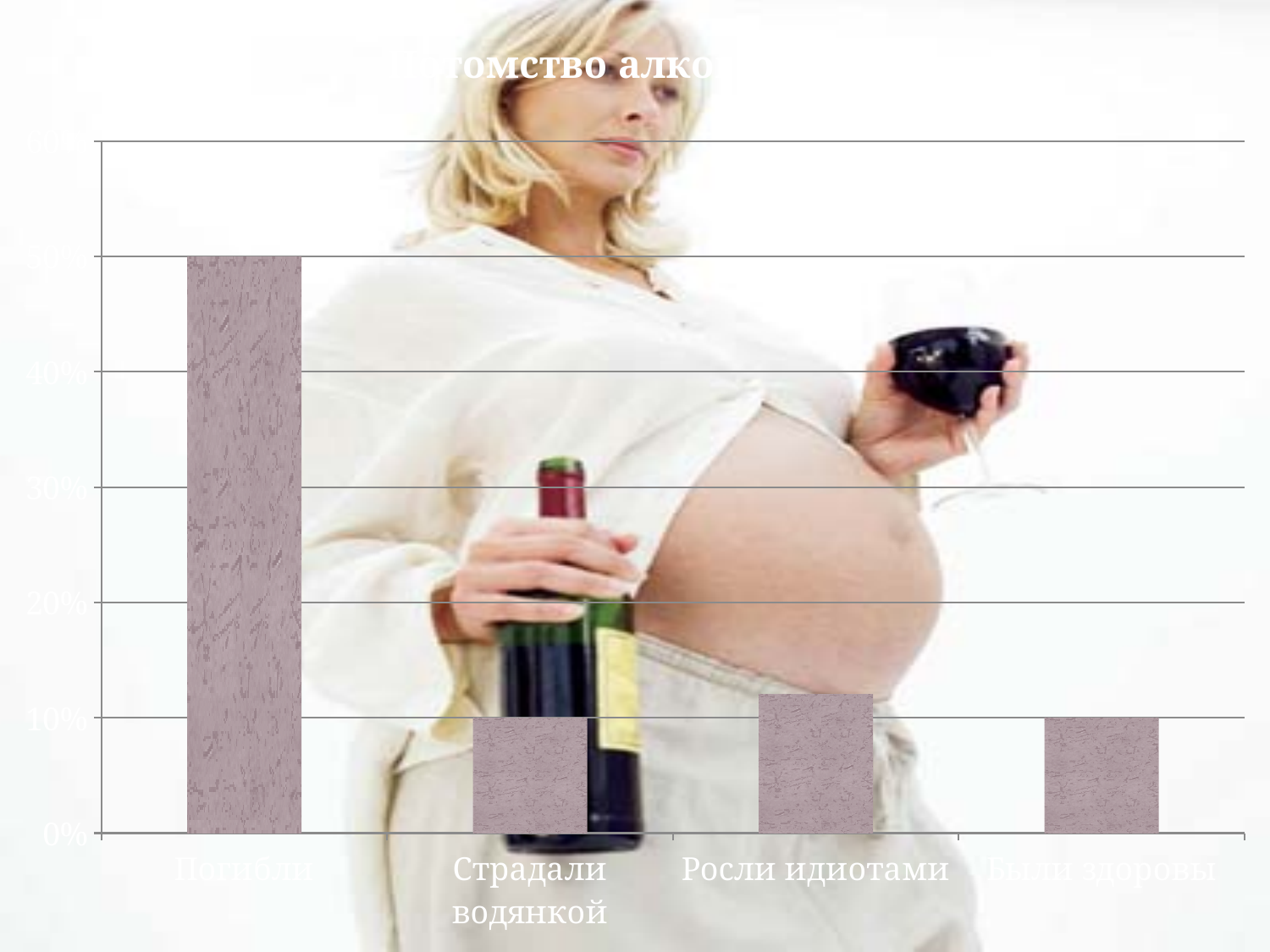

### Chart:

| Category | Потомство алкоголиков |
|---|---|
| Погибли | 0.5 |
| Страдали водянкой | 0.1 |
| Росли идиотами | 0.12000000000000001 |
| Были здоровы | 0.1 |